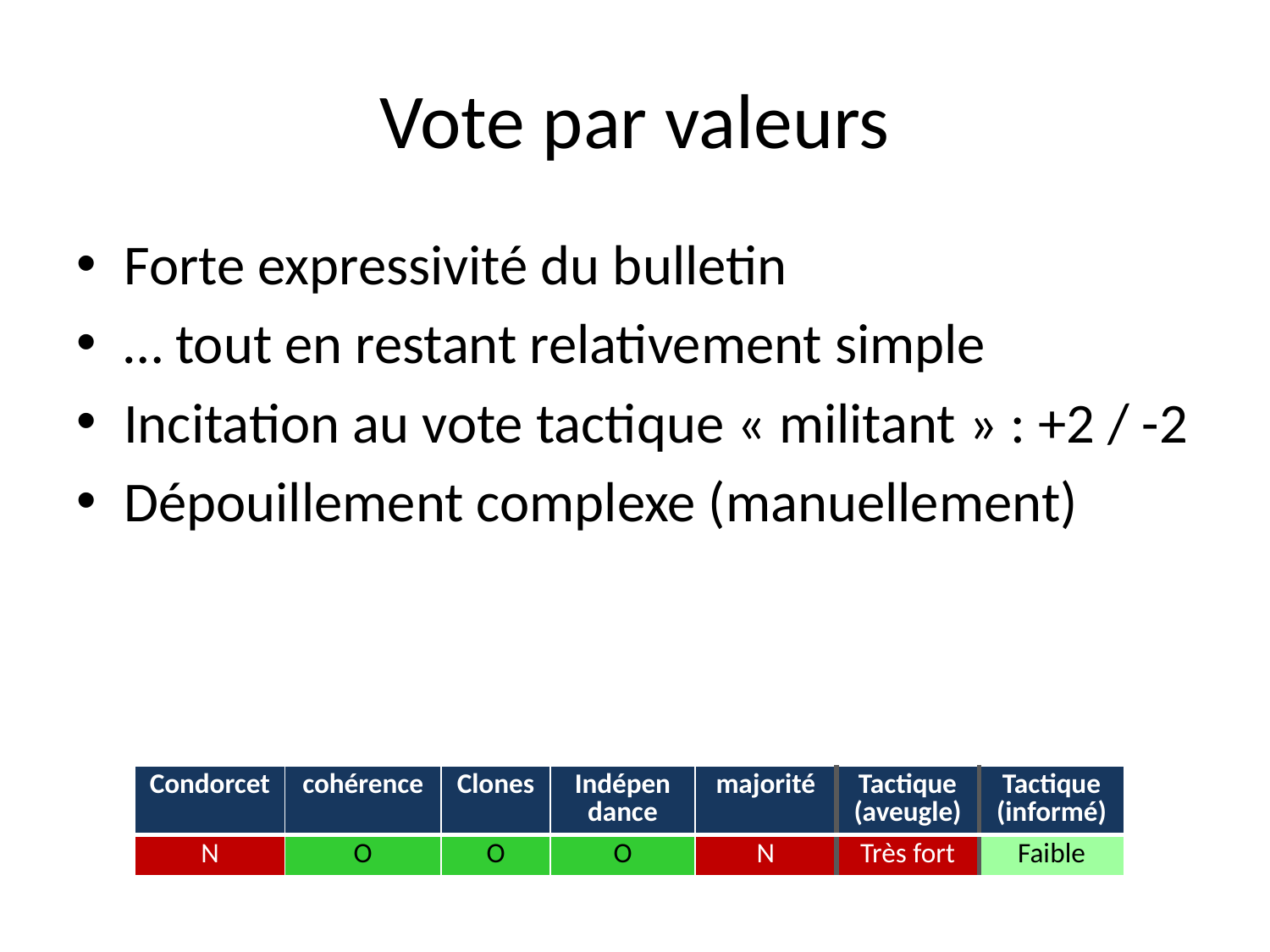

# Vote par valeurs
Forte expressivité du bulletin
… tout en restant relativement simple
Incitation au vote tactique « militant » : +2 / -2
Dépouillement complexe (manuellement)

| Condorcet | cohérence | Clones | Indépen dance | majorité | Tactique (aveugle) | Tactique (informé) |
| --- | --- | --- | --- | --- | --- | --- |
| N | O | O | O | N | Très fort | Faible |